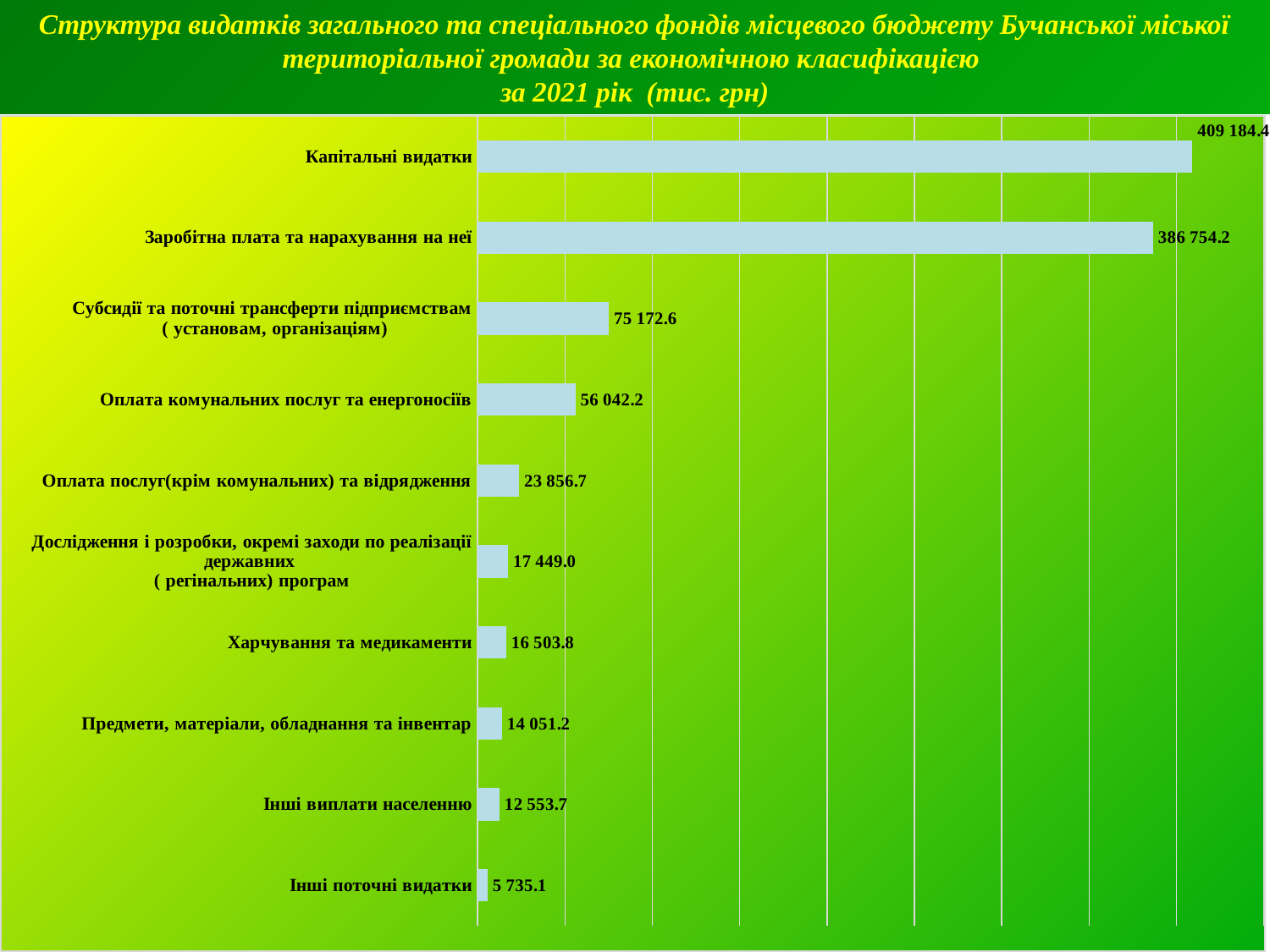

Структура видатків загального та спеціального фондів місцевого бюджету Бучанської міської територіальної громади за економічною класифікацією
за 2021 рік  (тис. грн)

### Chart

| Category |  |
|---|---|
| Інші поточні видатки | 5735.1 |
| Інші виплати населенню | 12553.7 |
| Предмети, матеріали, обладнання та інвентар | 14051.2 |
| Харчування та медикаменти | 16503.8 |
| Дослідження і розробки, окремі заходи по реалізації державних
( регінальних) програм | 17449.0 |
| Оплата послуг(крім комунальних) та відрядження | 23856.7 |
| Оплата комунальних послуг та енергоносіїв | 56042.2 |
| Субсидії та поточні трансферти підприємствам
 ( установам, організаціям) | 75172.6 |
| Заробітна плата та нарахування на неї | 386754.19999999995 |
| Капітальні видатки | 409184.4 |
12